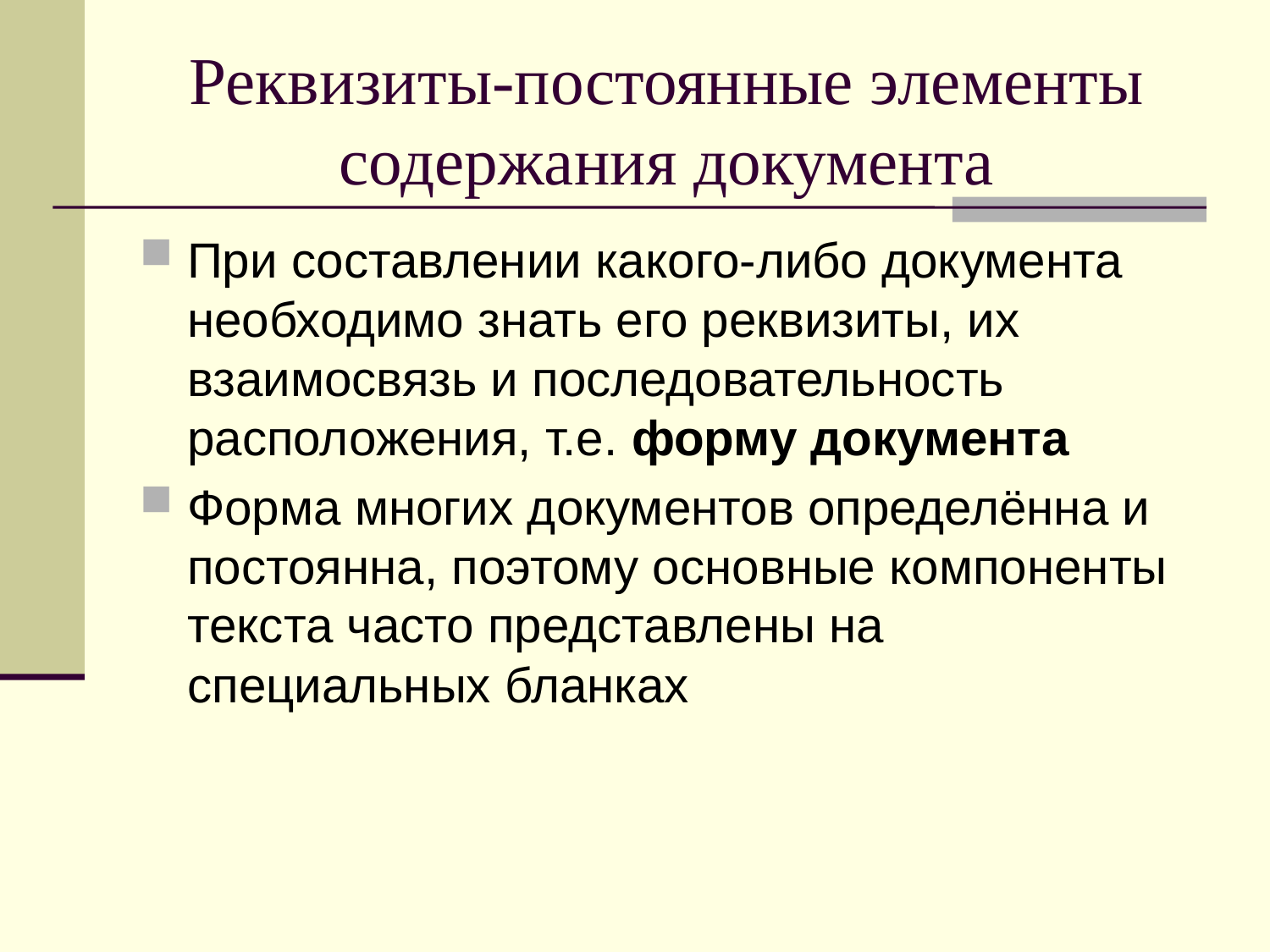

# Реквизиты-постоянные элементы содержания документа
При составлении какого-либо документа необходимо знать его реквизиты, их взаимосвязь и последовательность расположения, т.е. форму документа
Форма многих документов определённа и постоянна, поэтому основные компоненты текста часто представлены на специальных бланках